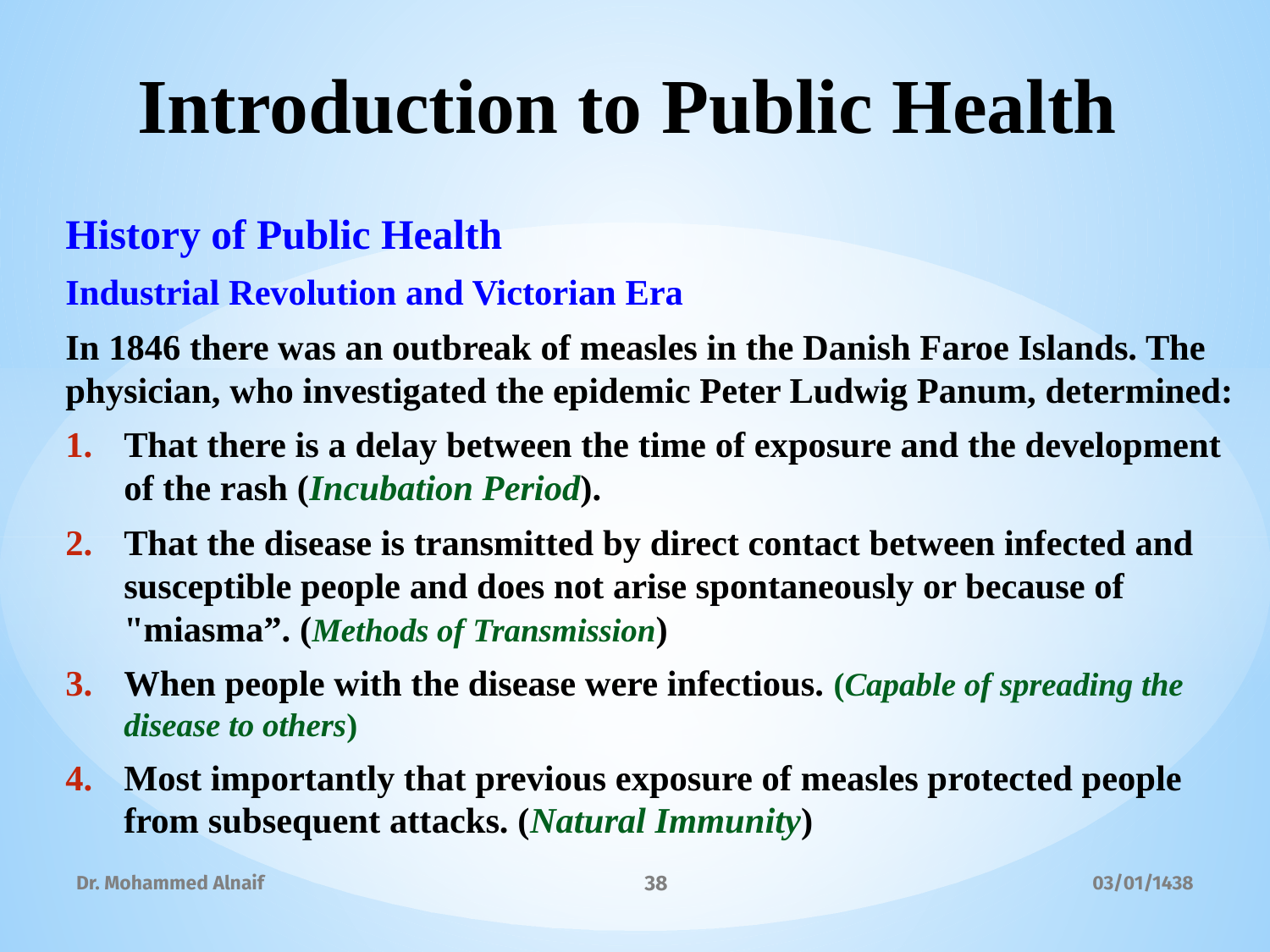

# Introduction to Public Health
History of Public Health
Industrial Revolution and Victorian Era
In 1846 there was an outbreak of measles in the Danish Faroe Islands. The physician, who investigated the epidemic Peter Ludwig Panum, determined:
That there is a delay between the time of exposure and the development of the rash (Incubation Period).
That the disease is transmitted by direct contact between infected and susceptible people and does not arise spontaneously or because of "miasma”. (Methods of Transmission)
When people with the disease were infectious. (Capable of spreading the disease to others)
Most importantly that previous exposure of measles protected people from subsequent attacks. (Natural Immunity)
Dr. Mohammed Alnaif
38
03/01/1438